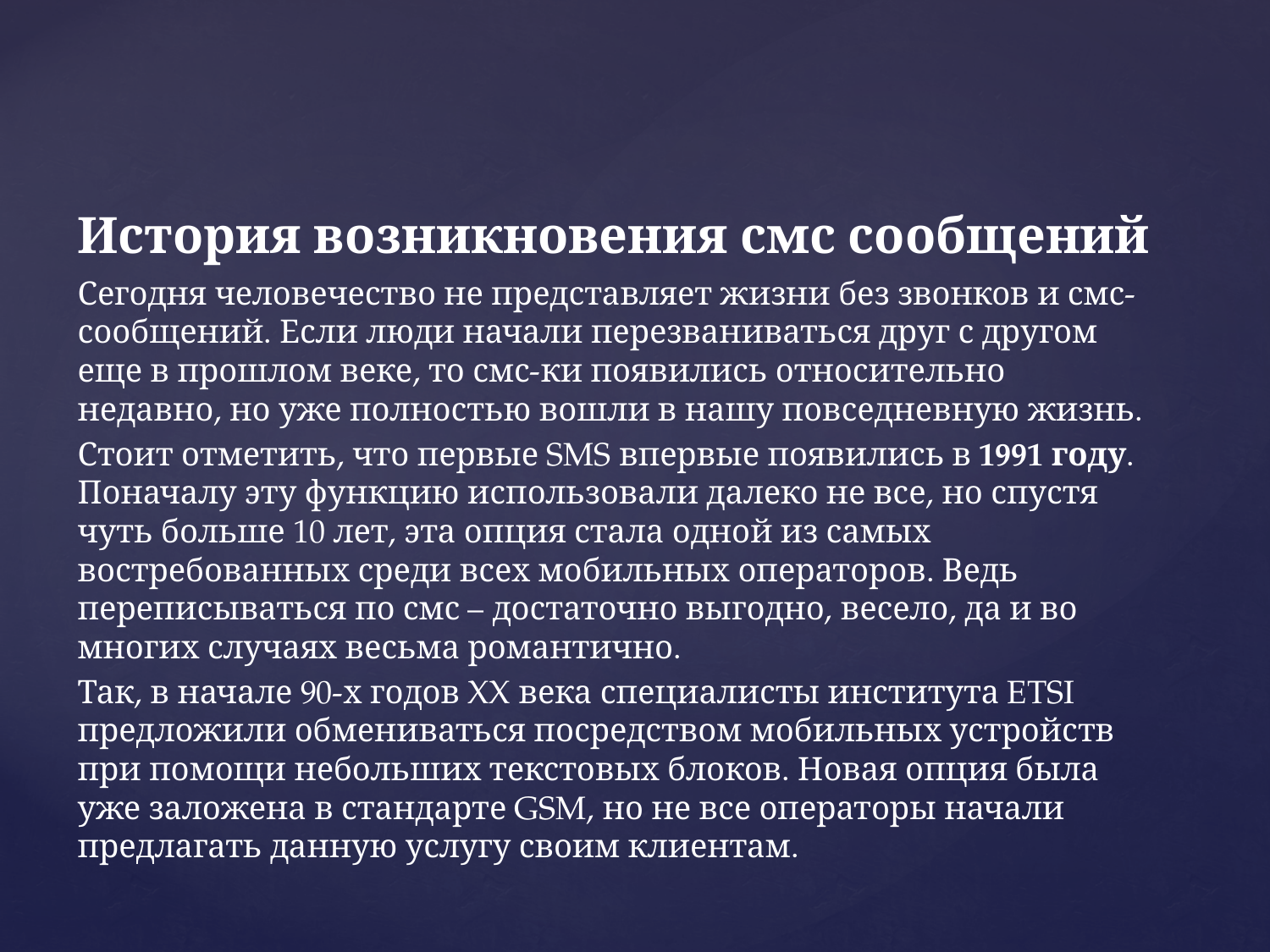

# История возникновения смс сообщений
Сегодня человечество не представляет жизни без звонков и смс-сообщений. Если люди начали перезваниваться друг с другом еще в прошлом веке, то смс-ки появились относительно недавно, но уже полностью вошли в нашу повседневную жизнь.
Стоит отметить, что первые SMS впервые появились в 1991 году. Поначалу эту функцию использовали далеко не все, но спустя чуть больше 10 лет, эта опция стала одной из самых востребованных среди всех мобильных операторов. Ведь переписываться по смс – достаточно выгодно, весело, да и во многих случаях весьма романтично.
Так, в начале 90-х годов XX века специалисты института ETSI предложили обмениваться посредством мобильных устройств при помощи небольших текстовых блоков. Новая опция была уже заложена в стандарте GSM, но не все операторы начали предлагать данную услугу своим клиентам.